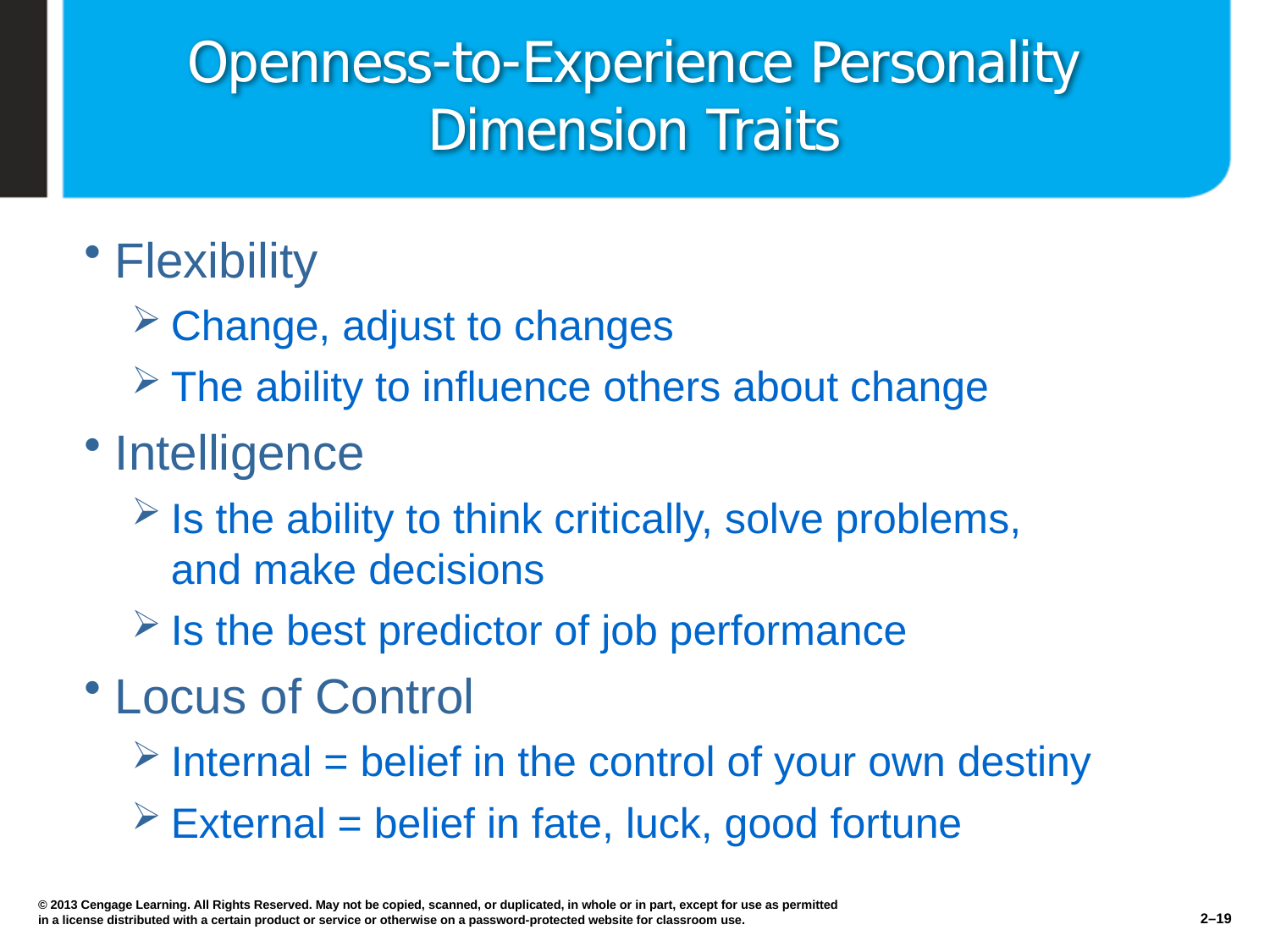

# Openness-to-Experience Personality Dimension Traits
Flexibility
Change, adjust to changes
The ability to influence others about change
Intelligence
Is the ability to think critically, solve problems,
and make decisions
Is the best predictor of job performance
Locus of Control
Internal = belief in the control of your own destiny
External = belief in fate, luck, good fortune
© 2013 Cengage Learning. All Rights Reserved. May not be copied, scanned, or duplicated, in whole or in part, except for use as permitted in a license distributed with a certain product or service or otherwise on a password-protected website for classroom use.
2–19